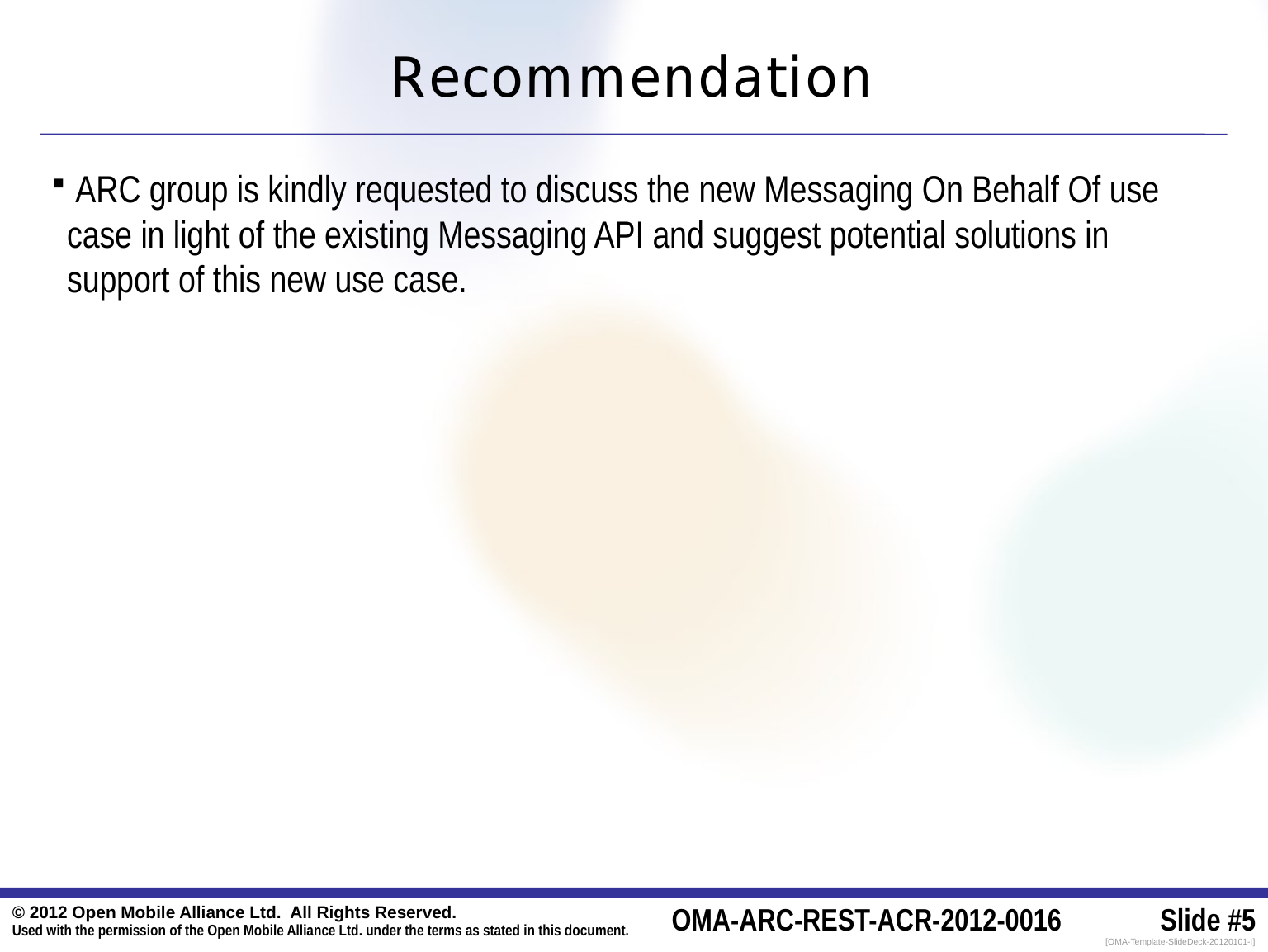

# Recommendation
 ARC group is kindly requested to discuss the new Messaging On Behalf Of use case in light of the existing Messaging API and suggest potential solutions in support of this new use case.